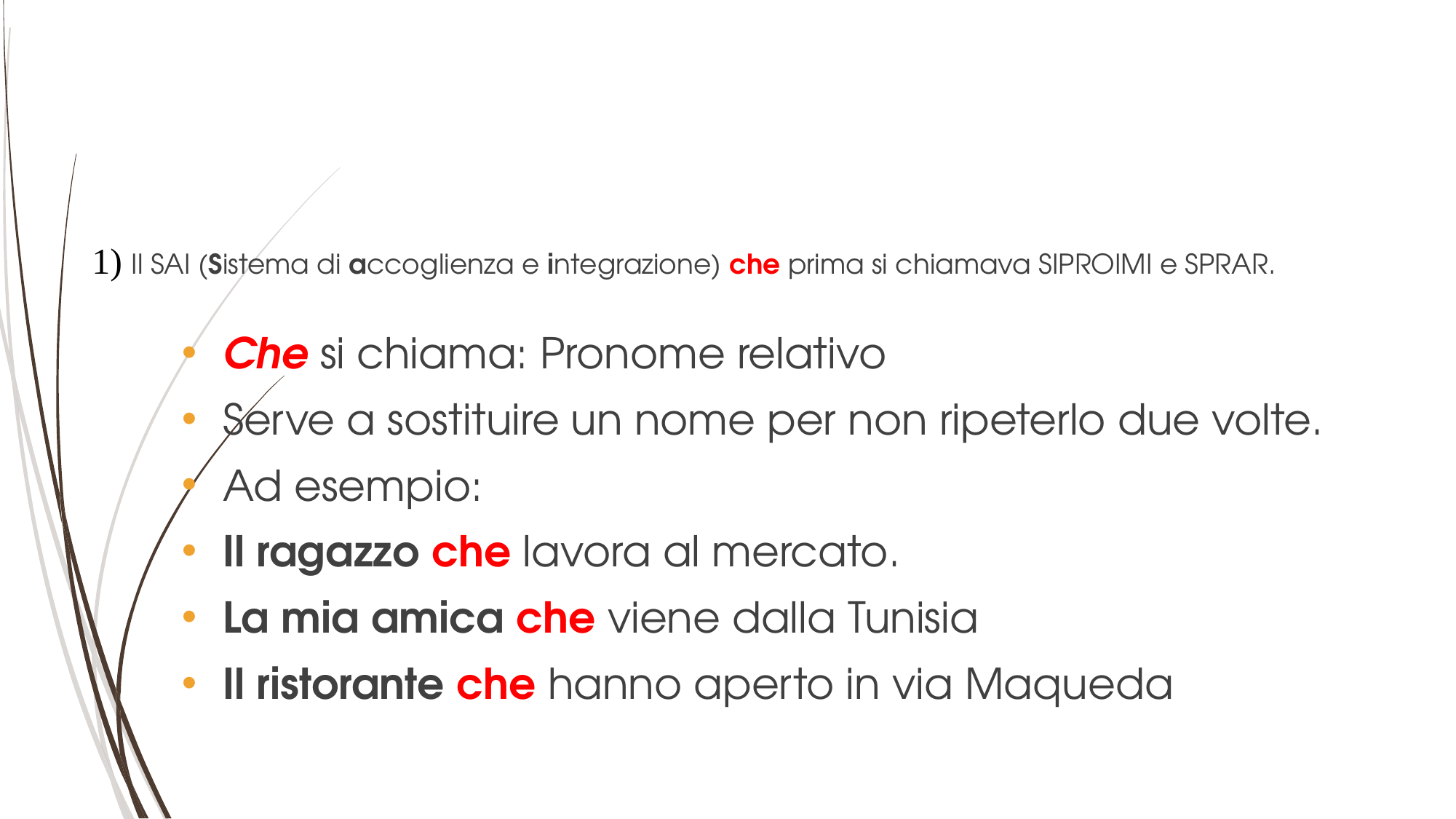

1) Il SAI (Sistema di accoglienza e integrazione) che prima si chiamava SIPROIMI e SPRAR.
Che si chiama: Pronome relativo
Serve a sostituire un nome per non ripeterlo due volte.
Ad esempio:
Il ragazzo che lavora al mercato.
La mia amica che viene dalla Tunisia
Il ristorante che hanno aperto in via Maqueda